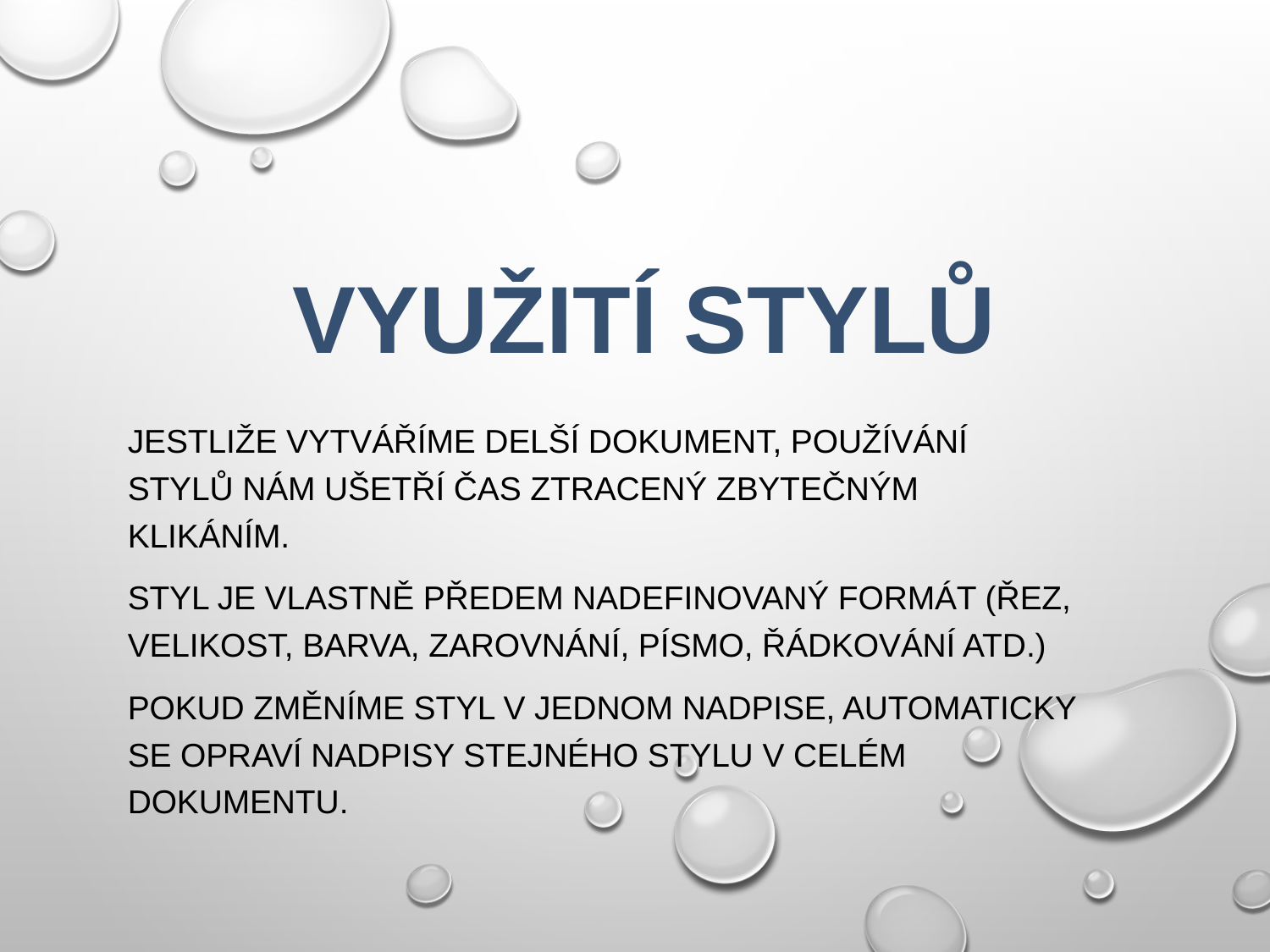

# Využití stylů
Jestliže vytváříme delší dokument, používání stylů nám ušetří čas ztracený zbytečným klikáním.
Styl je vlastně předem nadefinovaný formát (řez, velikost, barva, zarovnání, písmo, řádkování atd.)
Pokud změníme styl v jednom nadpise, automaticky se opraví nadpisy stejného stylu v celém dokumentu.